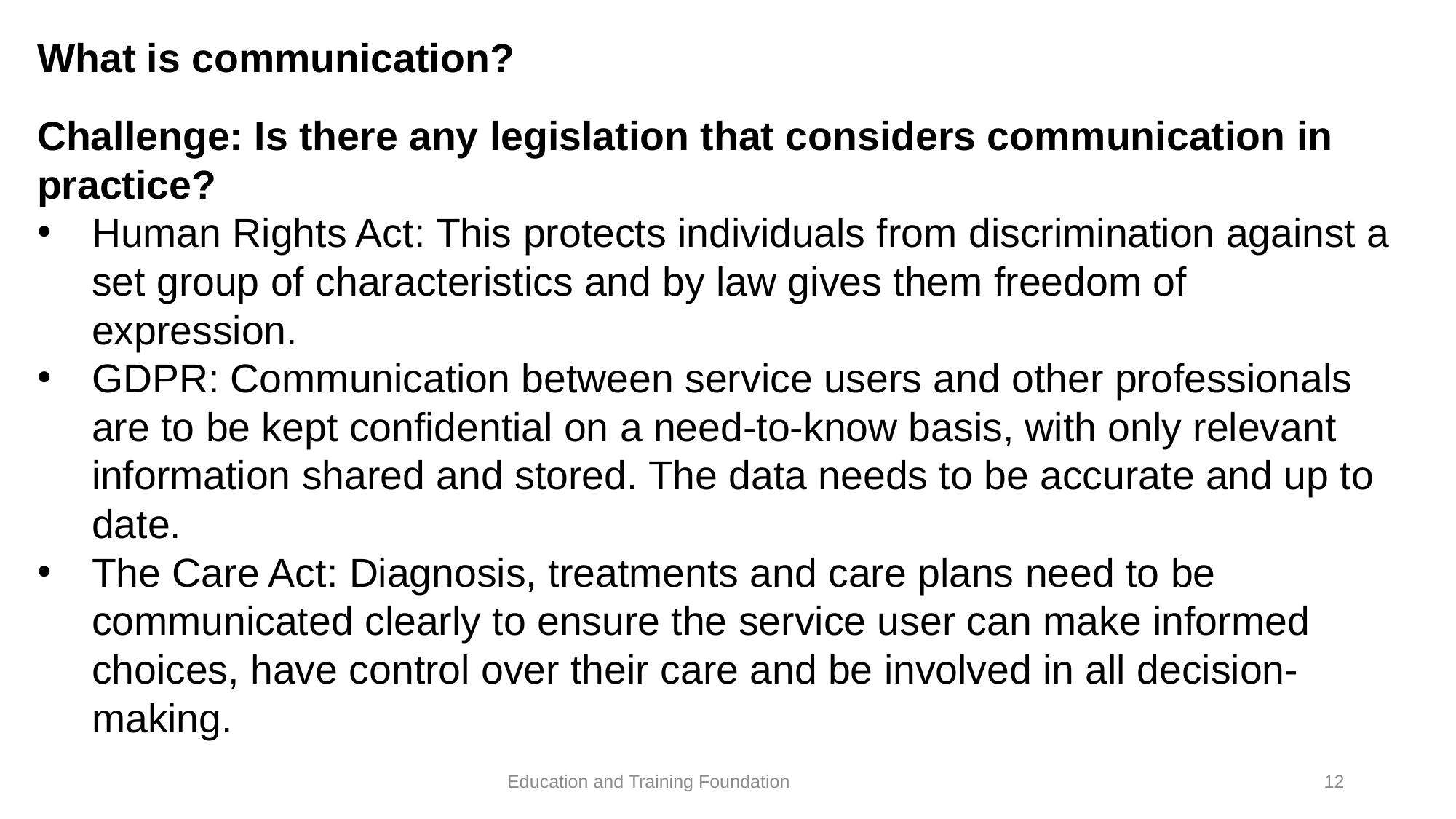

# What is communication?
Challenge: Is there any legislation that considers communication in practice?
Human Rights Act: This protects individuals from discrimination against a set group of characteristics and by law gives them freedom of expression.
GDPR: Communication between service users and other professionals are to be kept confidential on a need-to-know basis, with only relevant information shared and stored. The data needs to be accurate and up to date.
The Care Act: Diagnosis, treatments and care plans need to be communicated clearly to ensure the service user can make informed choices, have control over their care and be involved in all decision-making.
12
Education and Training Foundation